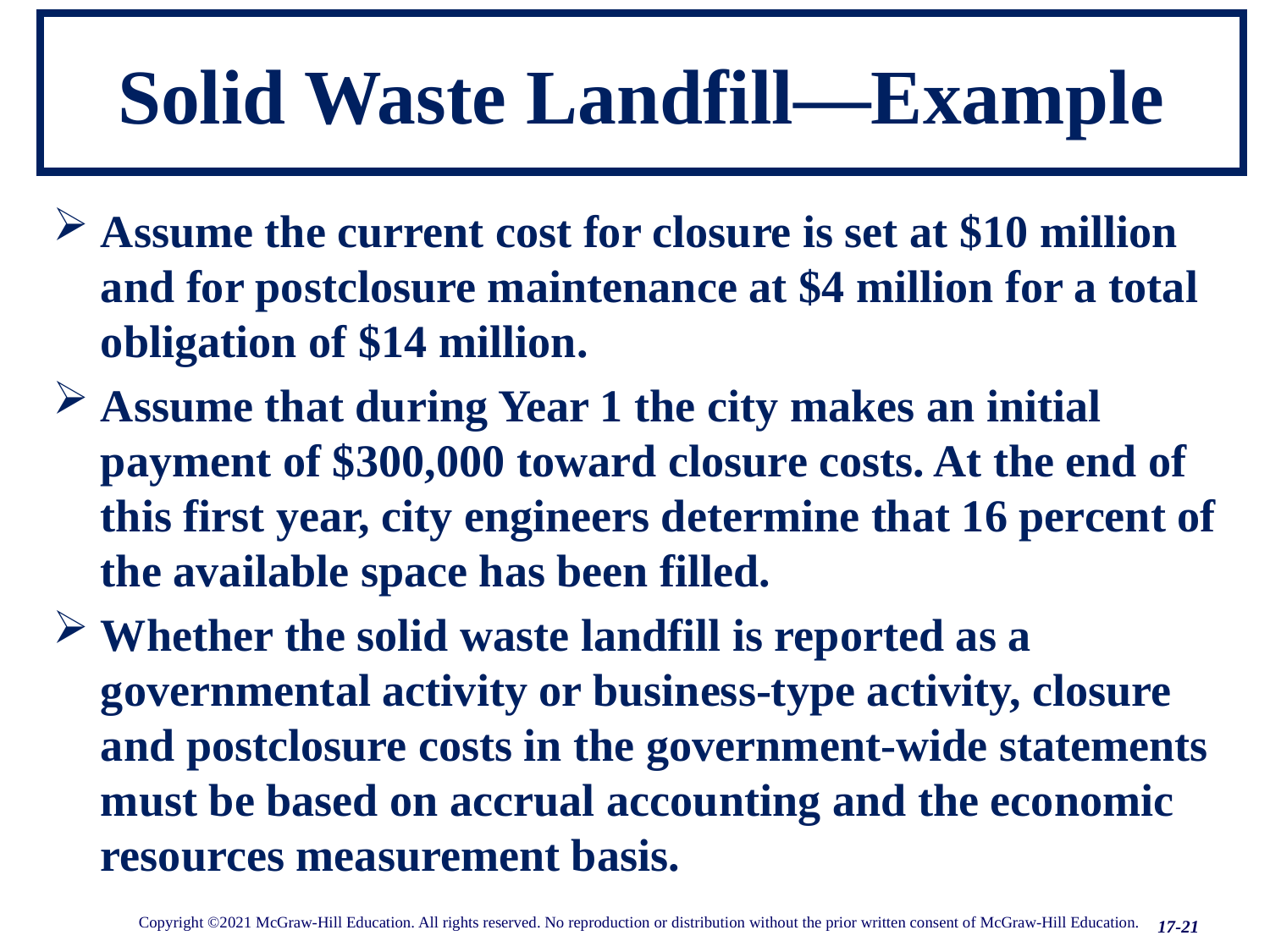

# Solid Waste Landfill—Example
Assume the current cost for closure is set at $10 million and for postclosure maintenance at $4 million for a total obligation of $14 million.
Assume that during Year 1 the city makes an initial payment of $300,000 toward closure costs. At the end of this first year, city engineers determine that 16 percent of the available space has been filled.
Whether the solid waste landfill is reported as a governmental activity or business-type activity, closure and postclosure costs in the government-wide statements must be based on accrual accounting and the economic resources measurement basis.
17-21
Copyright ©2021 McGraw-Hill Education. All rights reserved. No reproduction or distribution without the prior written consent of McGraw-Hill Education.